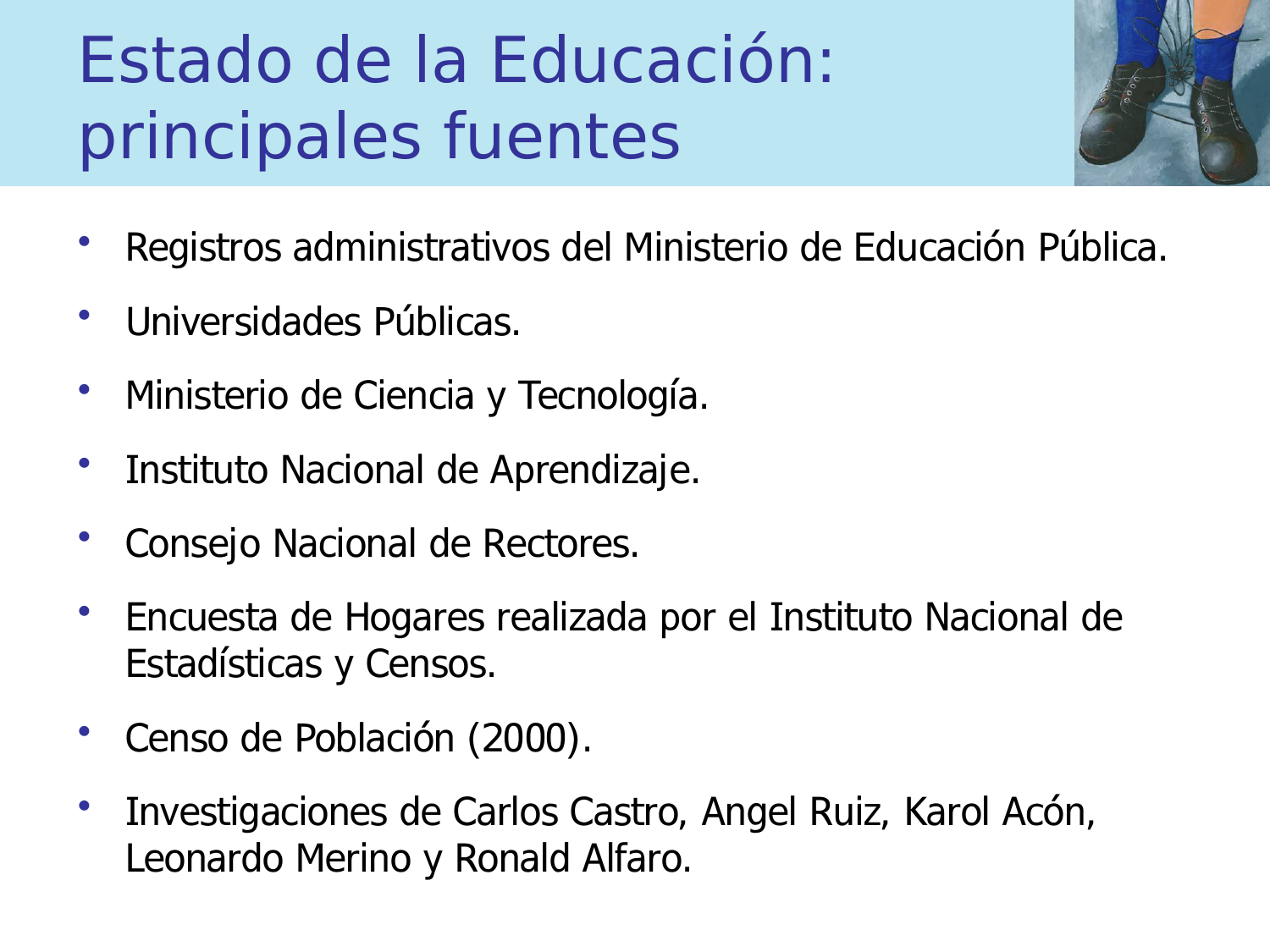

# Estado de la Educación: principales fuentes
Registros administrativos del Ministerio de Educación Pública.

Universidades Públicas.

Ministerio de Ciencia y Tecnología.

Instituto Nacional de Aprendizaje.

Consejo Nacional de Rectores.

Encuesta de Hogares realizada por el Instituto Nacional de Estadísticas y Censos.

Censo de Población (2000).

Investigaciones de Carlos Castro, Angel Ruiz, Karol Acón, Leonardo Merino y Ronald Alfaro.